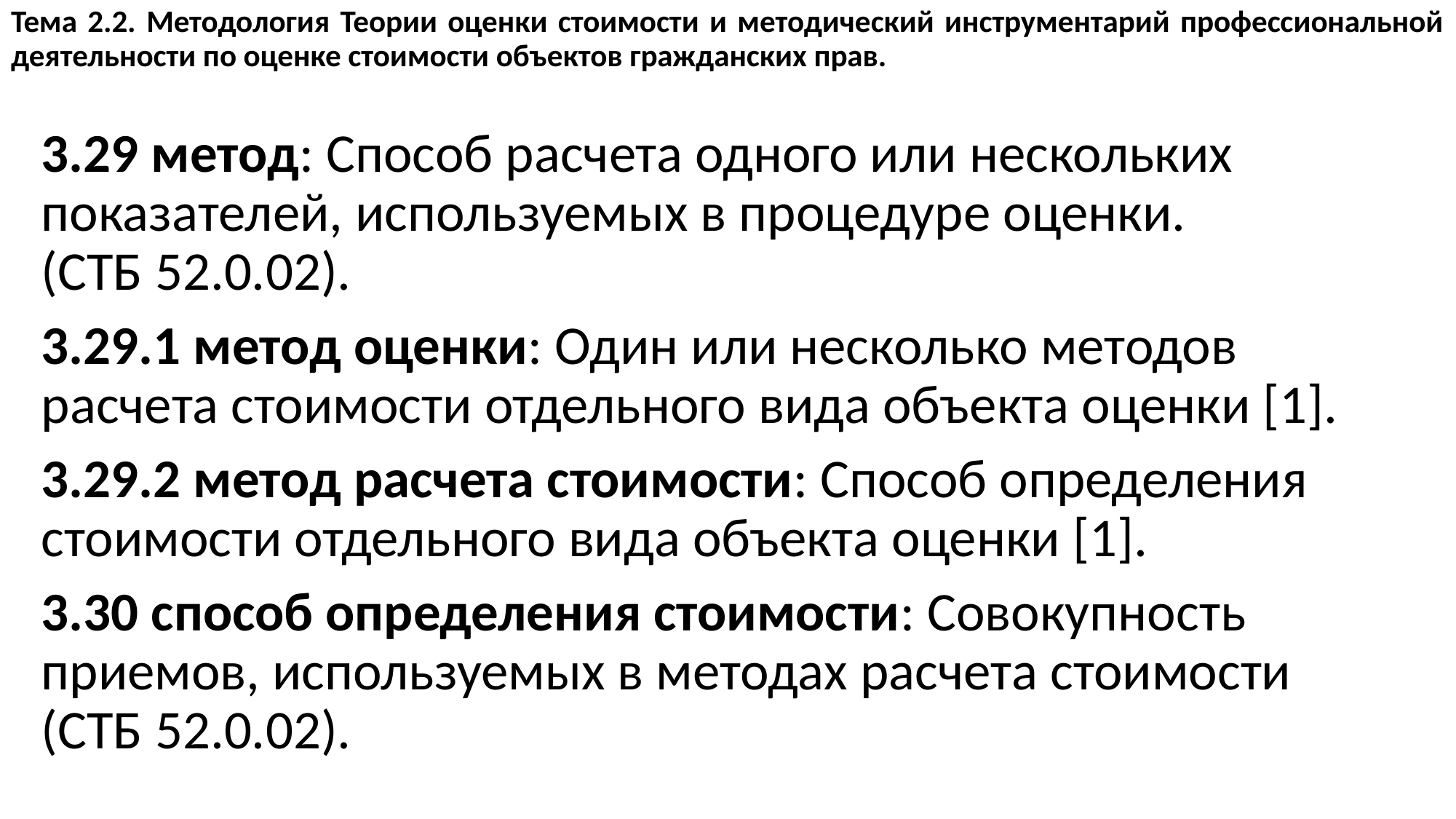

Тема 2.2. Методология Теории оценки стоимости и методический инструментарий профессиональной деятельности по оценке стоимости объектов гражданских прав.
3.29 метод: Способ расчета одного или нескольких показателей, используемых в процедуре оценки. (СТБ 52.0.02).
3.29.1 метод оценки: Один или несколько методов расчета стоимости отдельного вида объекта оценки [1].
3.29.2 метод расчета стоимости: Способ определения стоимости отдельного вида объекта оценки [1].
3.30 способ определения стоимости: Совокупность приемов, используемых в методах расчета стоимости (СТБ 52.0.02).